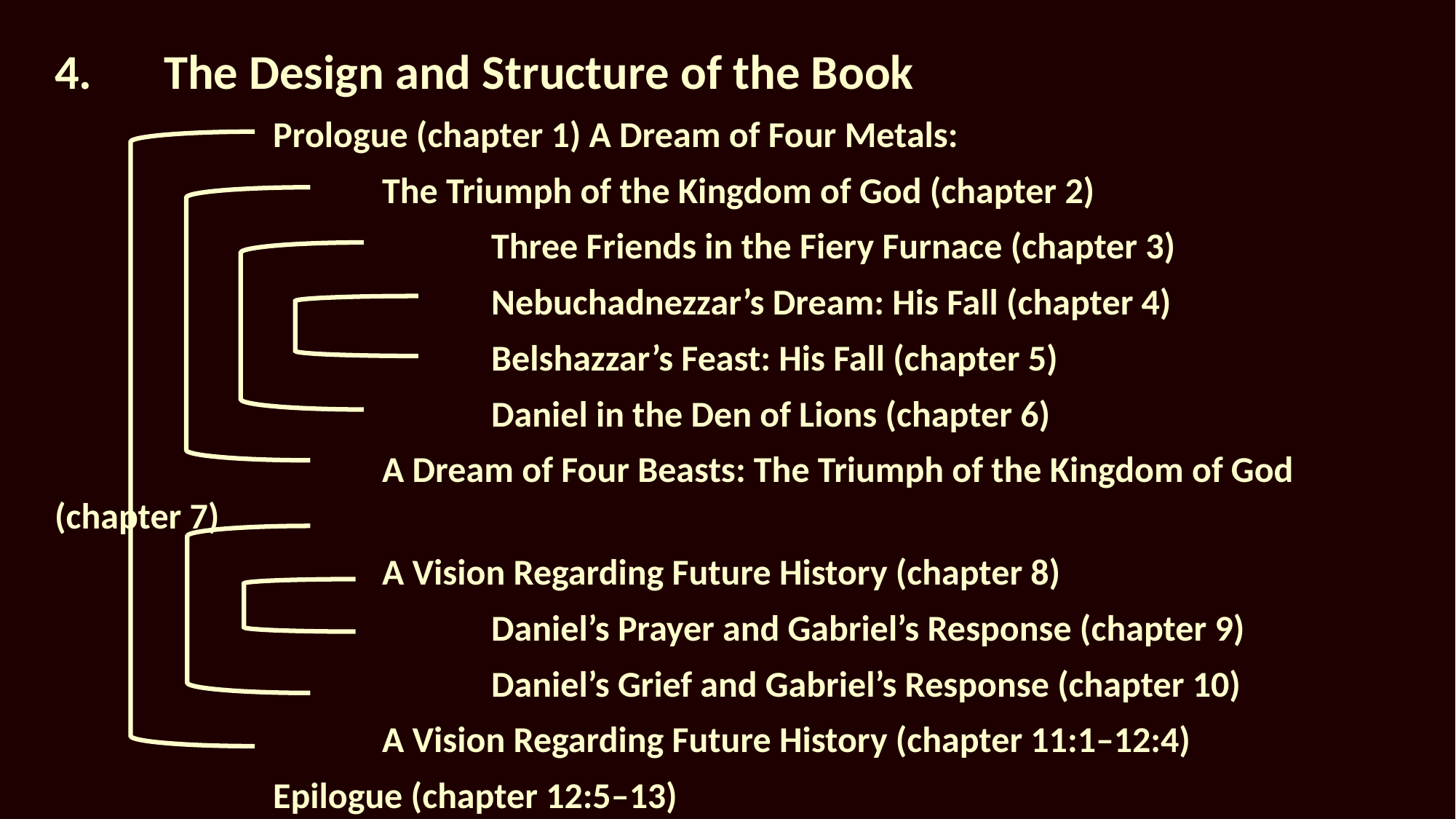

4.	The Design and Structure of the Book
Prologue (chapter 1) A Dream of Four Metals:
	The Triumph of the Kingdom of God (chapter 2)
		Three Friends in the Fiery Furnace (chapter 3)
		Nebuchadnezzar’s Dream: His Fall (chapter 4)
		Belshazzar’s Feast: His Fall (chapter 5)
		Daniel in the Den of Lions (chapter 6)
	A Dream of Four Beasts: The Triumph of the Kingdom of God (chapter 7)
	A Vision Regarding Future History (chapter 8)
		Daniel’s Prayer and Gabriel’s Response (chapter 9)
		Daniel’s Grief and Gabriel’s Response (chapter 10)
	A Vision Regarding Future History (chapter 11:1–12:4)
Epilogue (chapter 12:5–13)